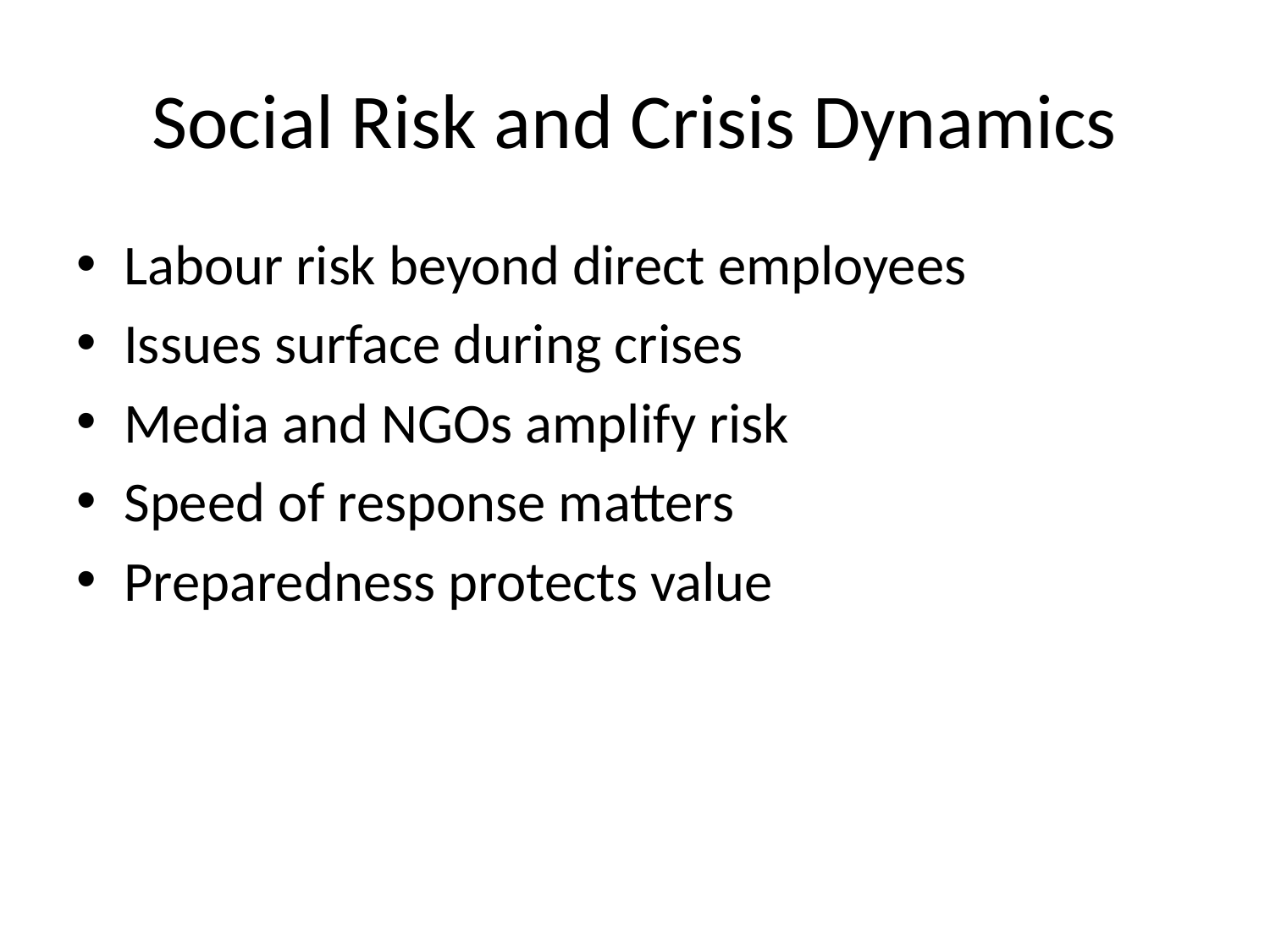

# Social Risk and Crisis Dynamics
Labour risk beyond direct employees
Issues surface during crises
Media and NGOs amplify risk
Speed of response matters
Preparedness protects value